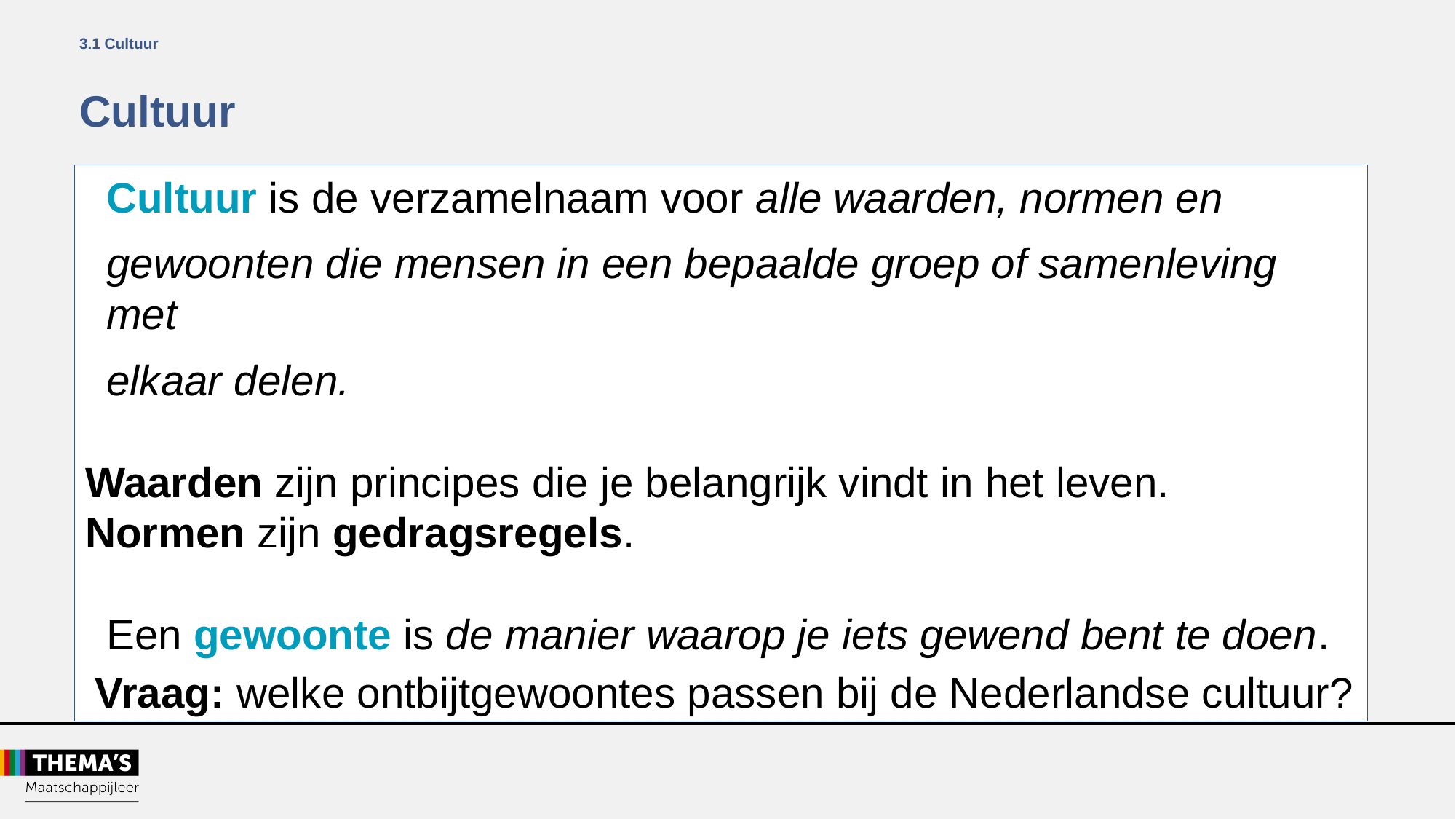

3.1 Cultuur
Cultuur
Cultuur is de verzamelnaam voor alle waarden, normen en
gewoonten die mensen in een bepaalde groep of samenleving met
elkaar delen.

Waarden zijn principes die je belangrijk vindt in het leven.
Normen zijn gedragsregels.

Een gewoonte is de manier waarop je iets gewend bent te doen.
Vraag: welke ontbijtgewoontes passen bij de Nederlandse cultuur?